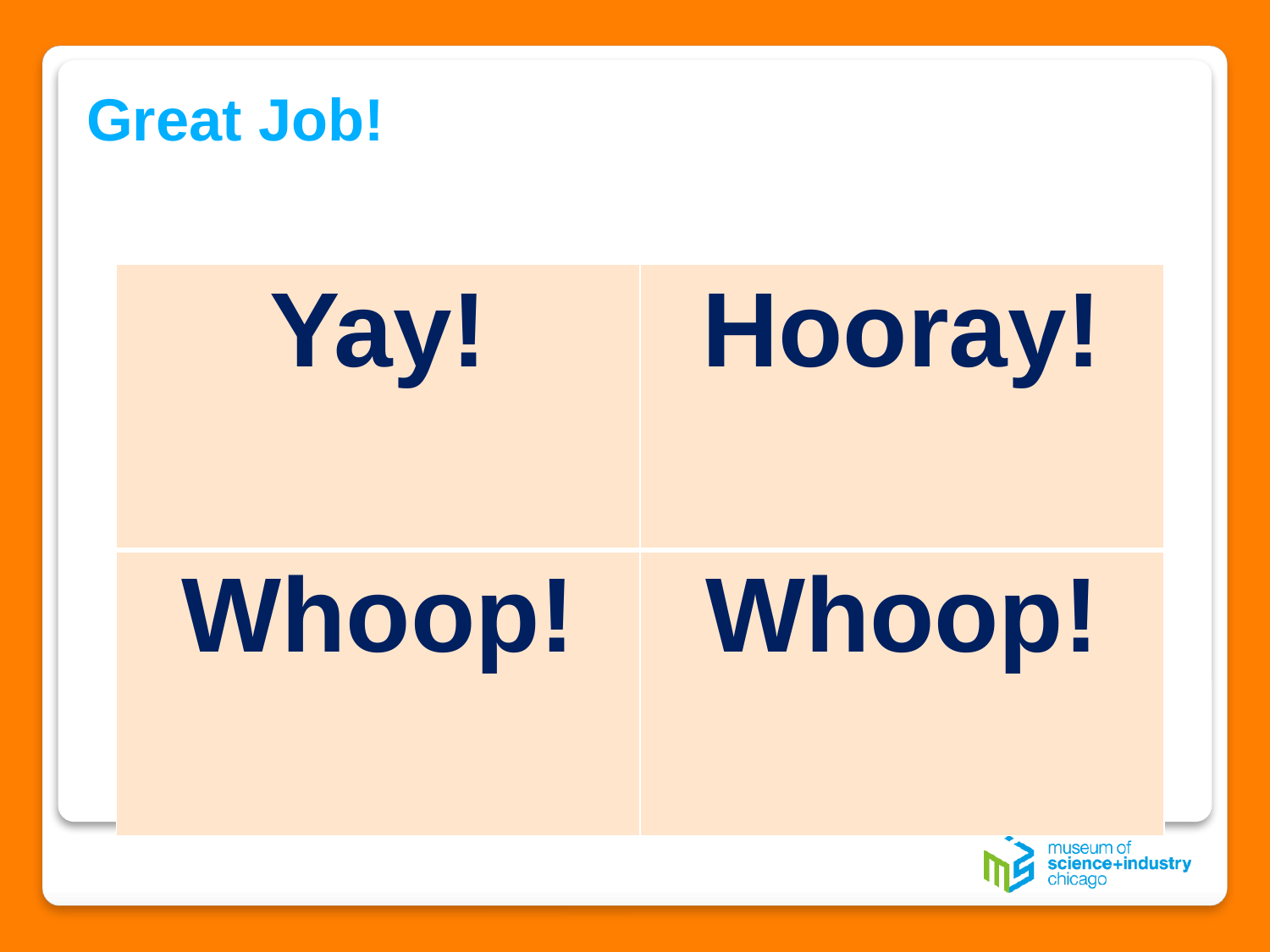

# Great Job!
| Yay! | Hooray! |
| --- | --- |
| Whoop! | Whoop! |